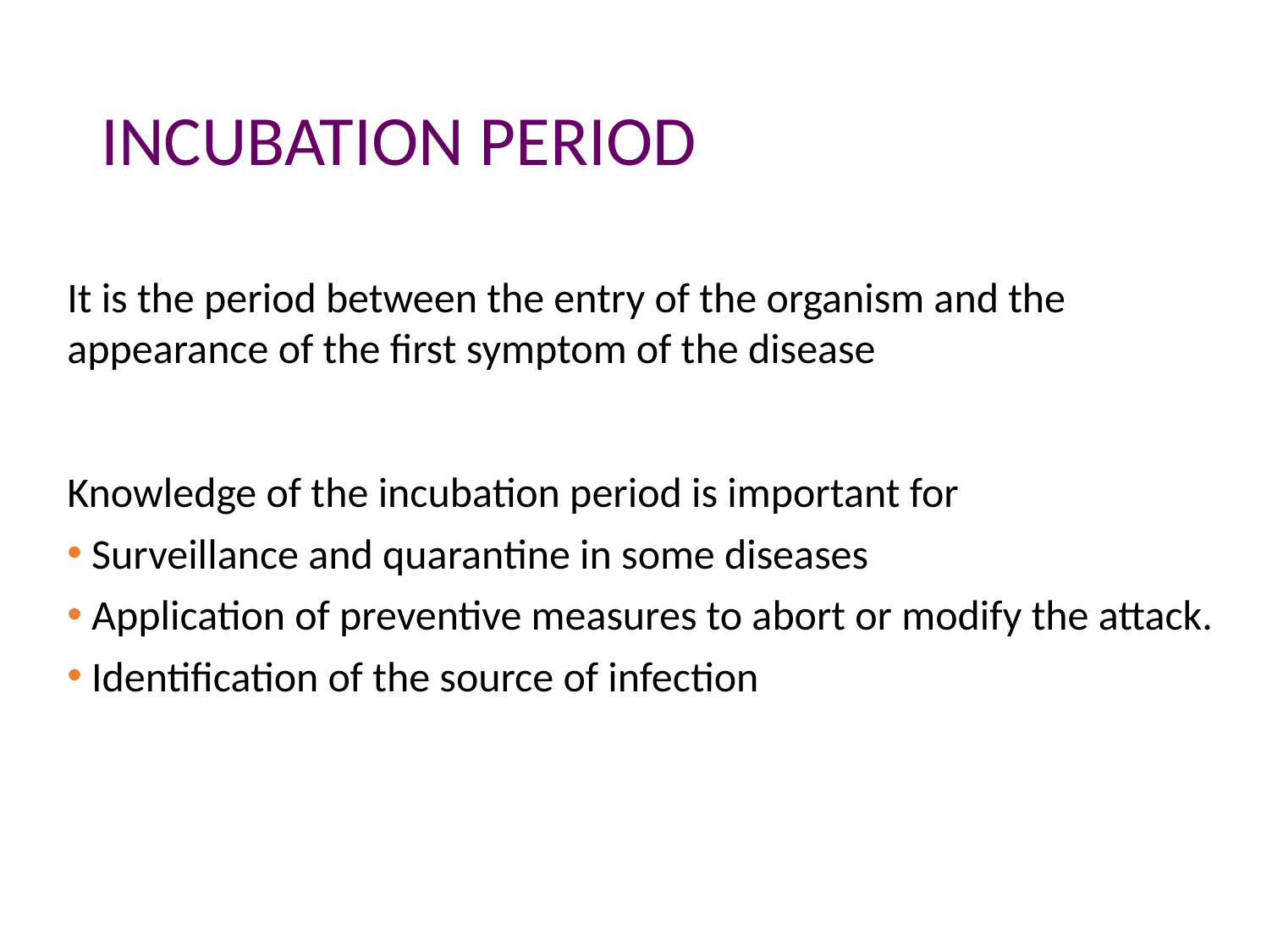

# INCUBATION PERIOD
It is the period between the entry of the organism and the appearance of the first symptom of the disease

Knowledge of the incubation period is important for
 Surveillance and quarantine in some diseases
 Application of preventive measures to abort or modify the attack.
 Identification of the source of infection